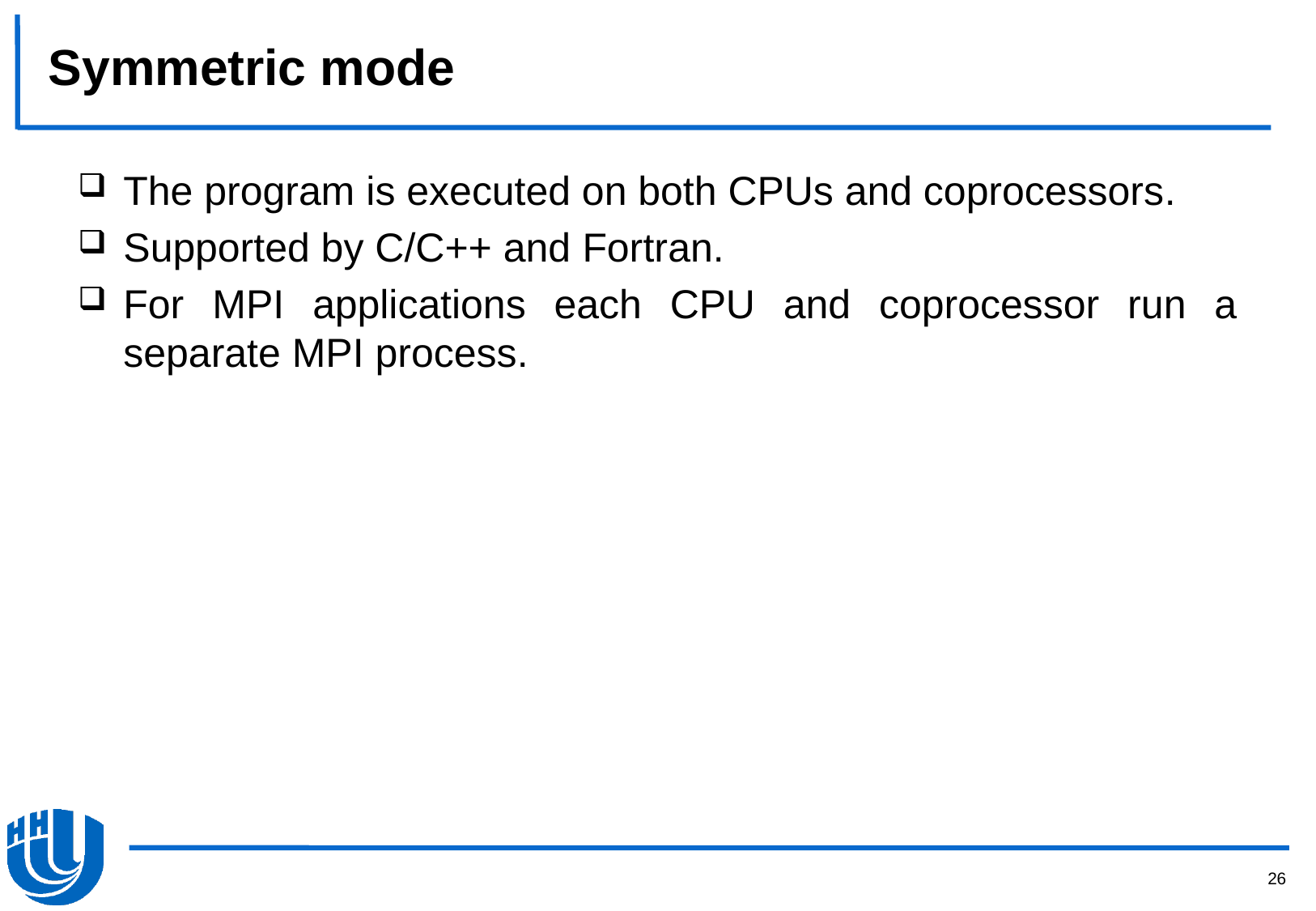

# Symmetric mode
The program is executed on both CPUs and coprocessors.
Supported by C/C++ and Fortran.
For MPI applications each CPU and coprocessor run a separate MPI process.
26